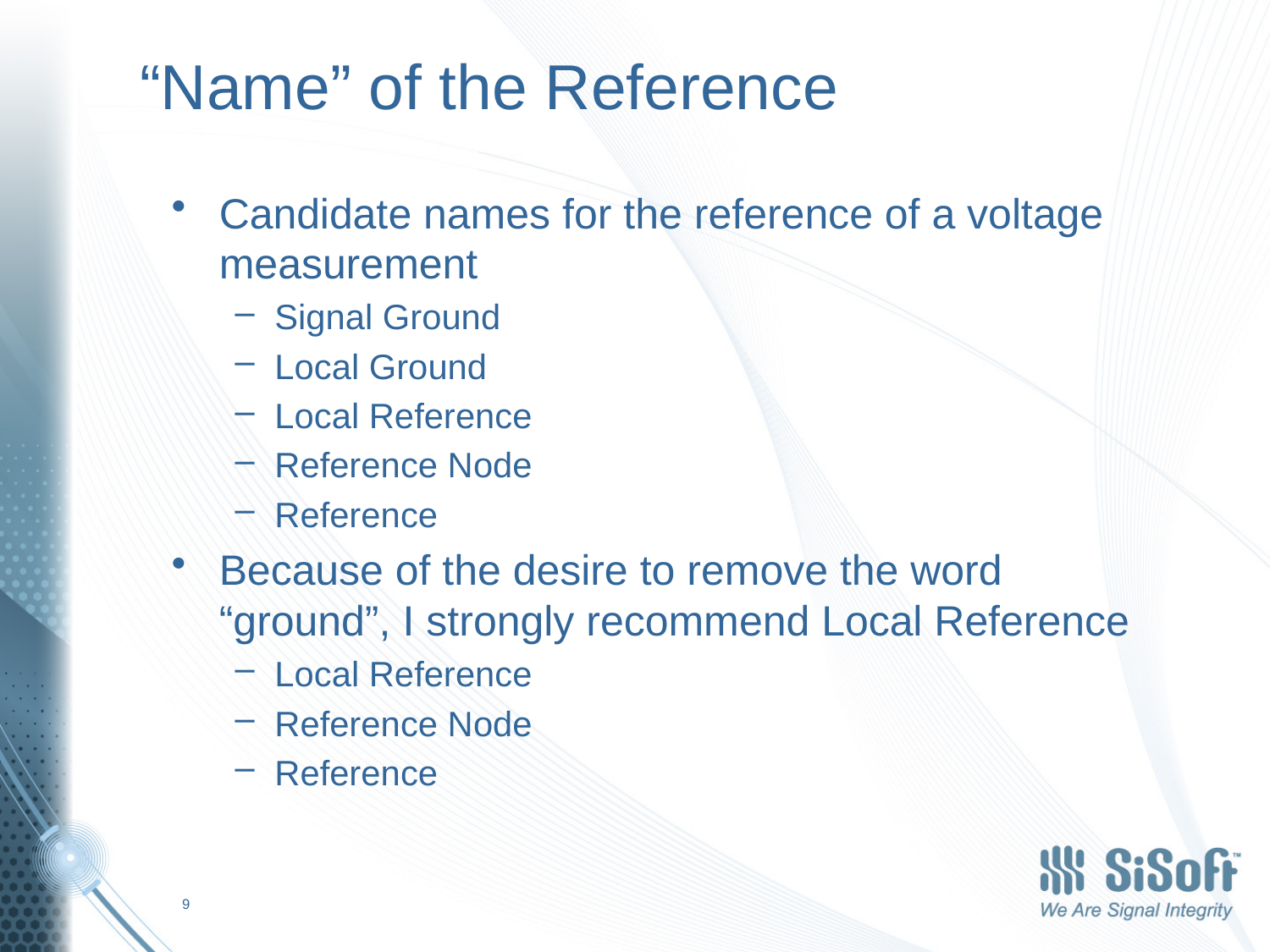

# “Name” of the Reference
Candidate names for the reference of a voltage measurement
Signal Ground
Local Ground
Local Reference
Reference Node
Reference
Because of the desire to remove the word “ground”, I strongly recommend Local Reference
Local Reference
Reference Node
Reference

9